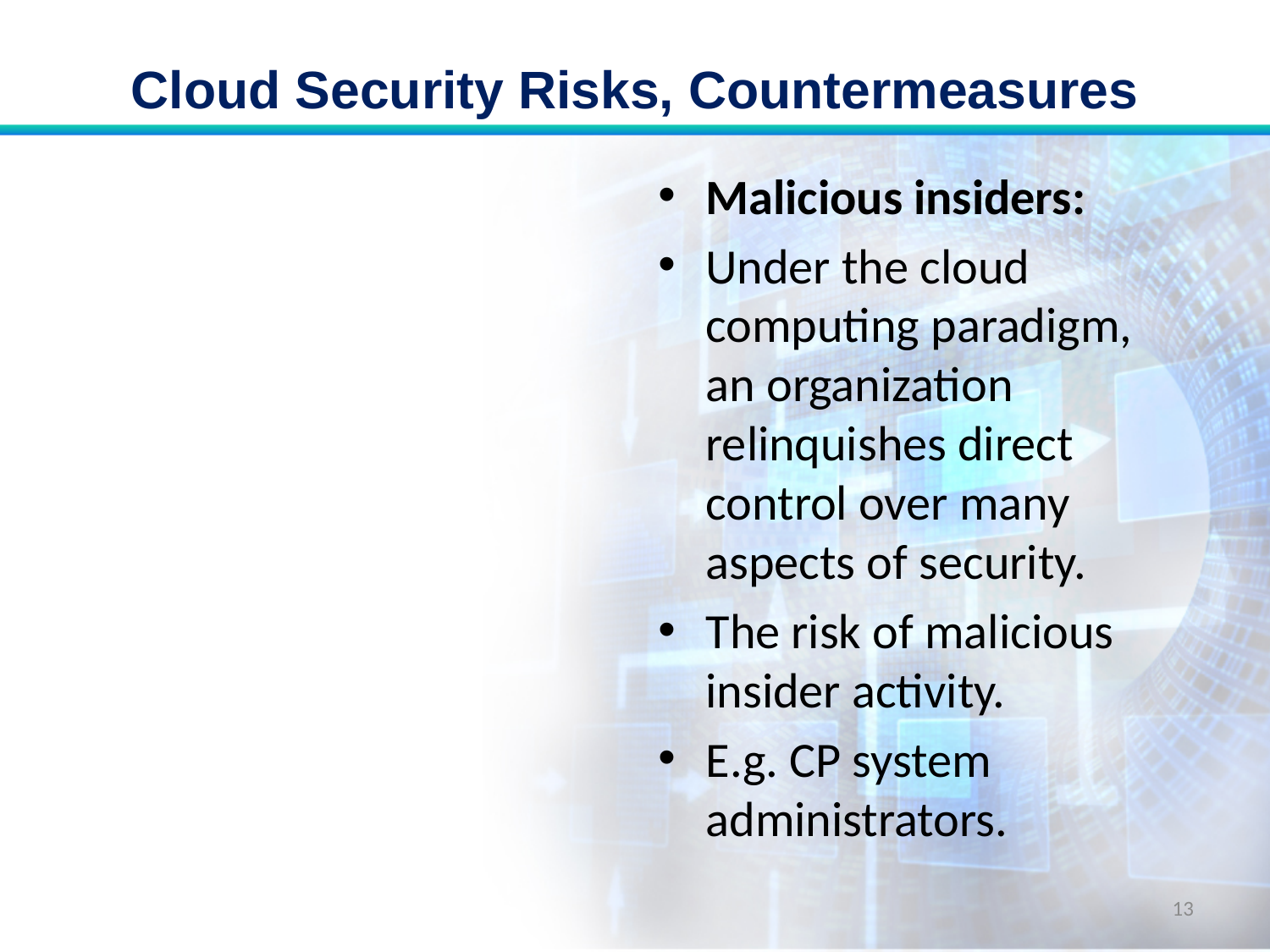

# Cloud Security Risks, Countermeasures
Malicious insiders:
Under the cloud computing paradigm, an organization relinquishes direct control over many aspects of security.
The risk of malicious insider activity.
E.g. CP system administrators.
13